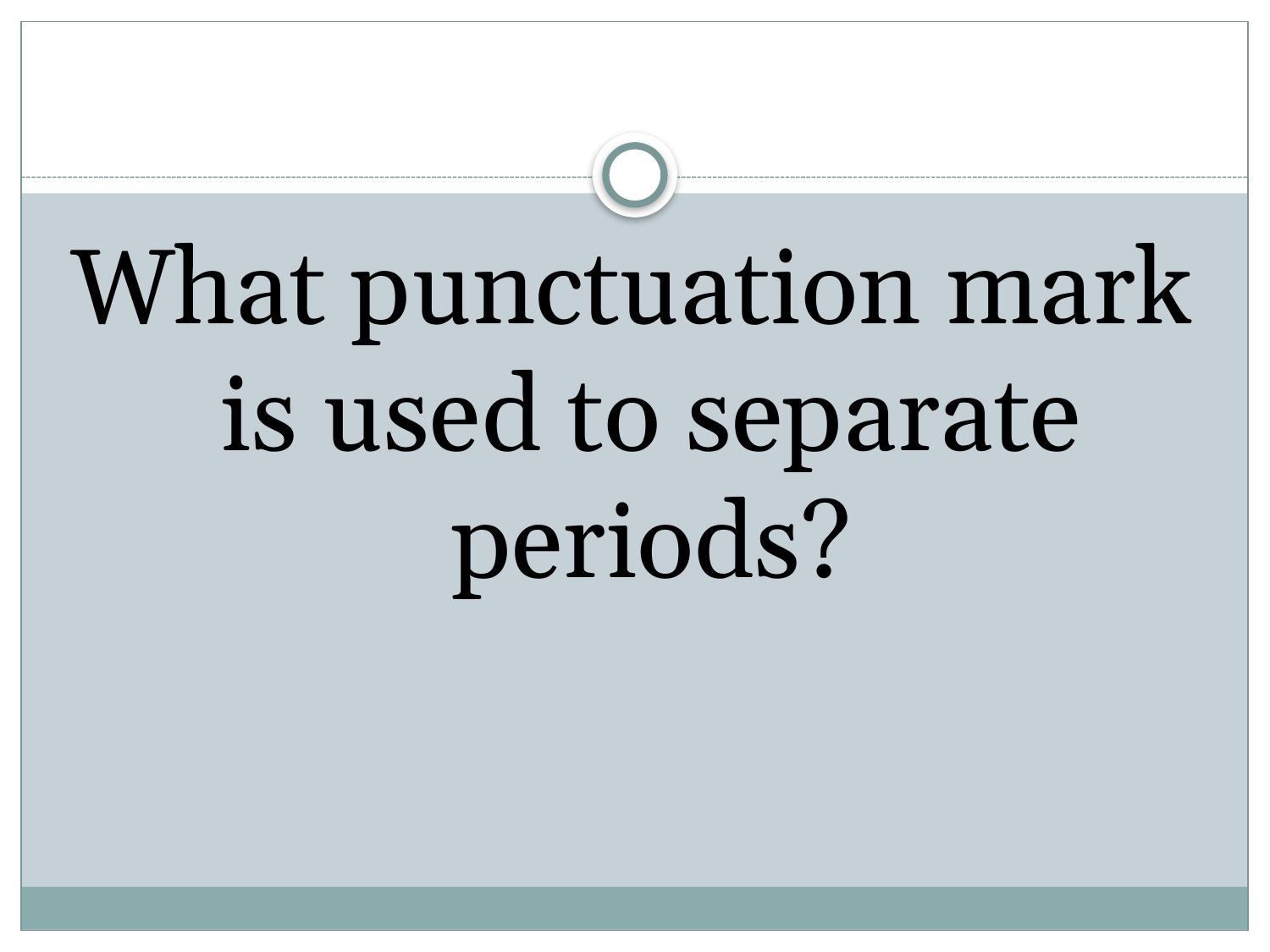

#
What punctuation mark is used to separate periods?